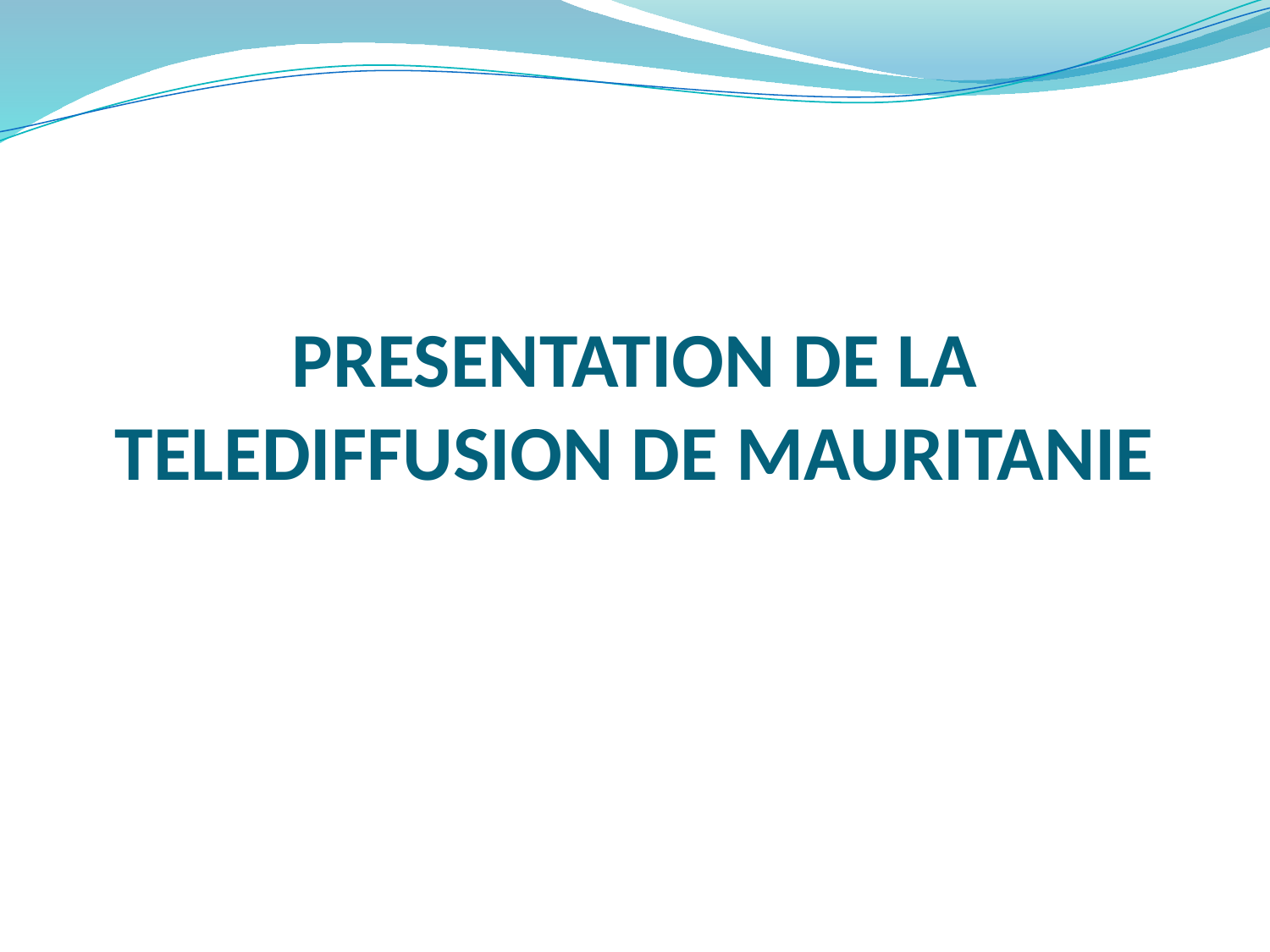

# PRESENTATION DE LA TELEDIFFUSION DE MAURITANIE